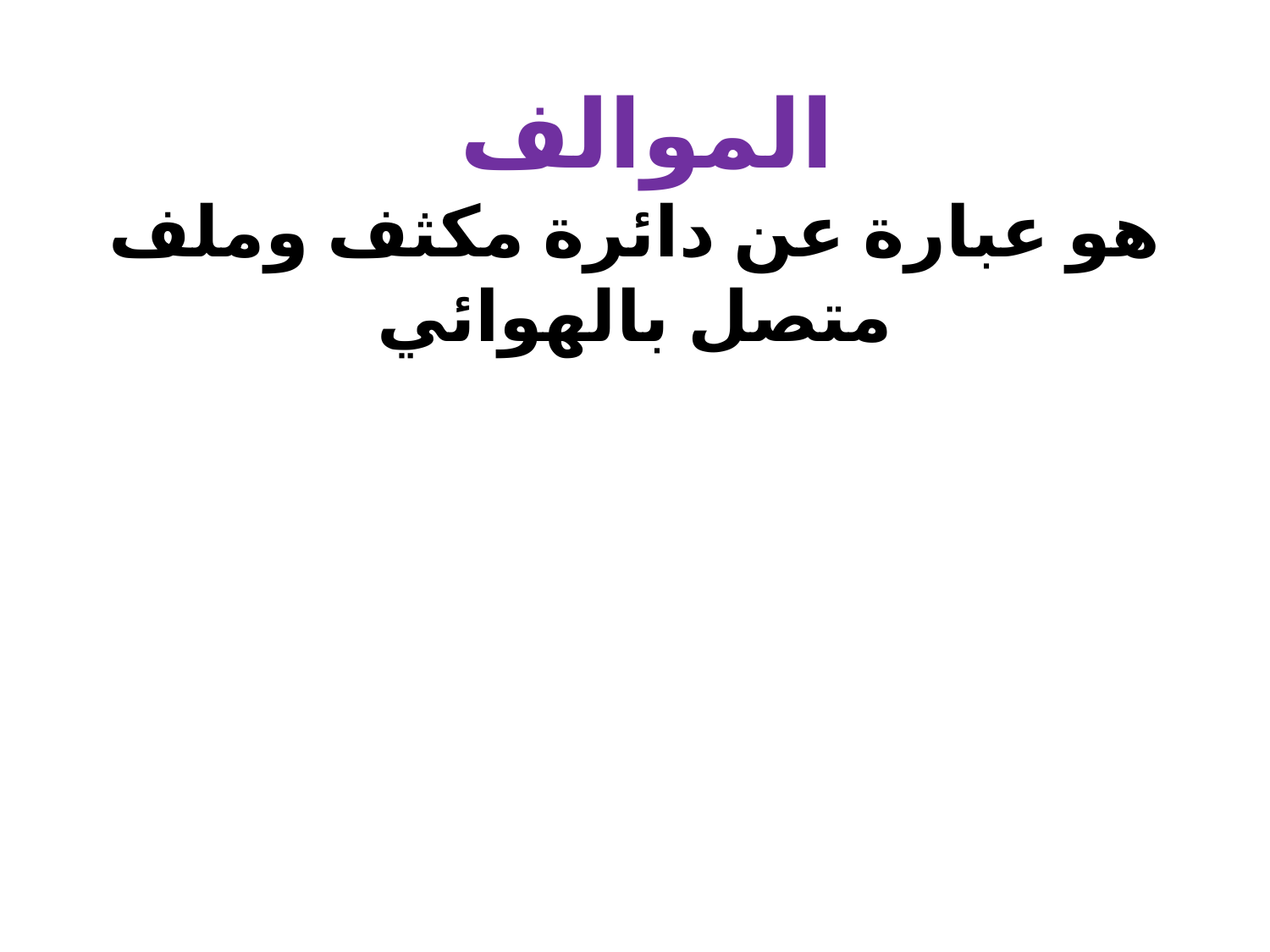

الموالف
هو عبارة عن دائرة مكثف وملف متصل بالهوائي